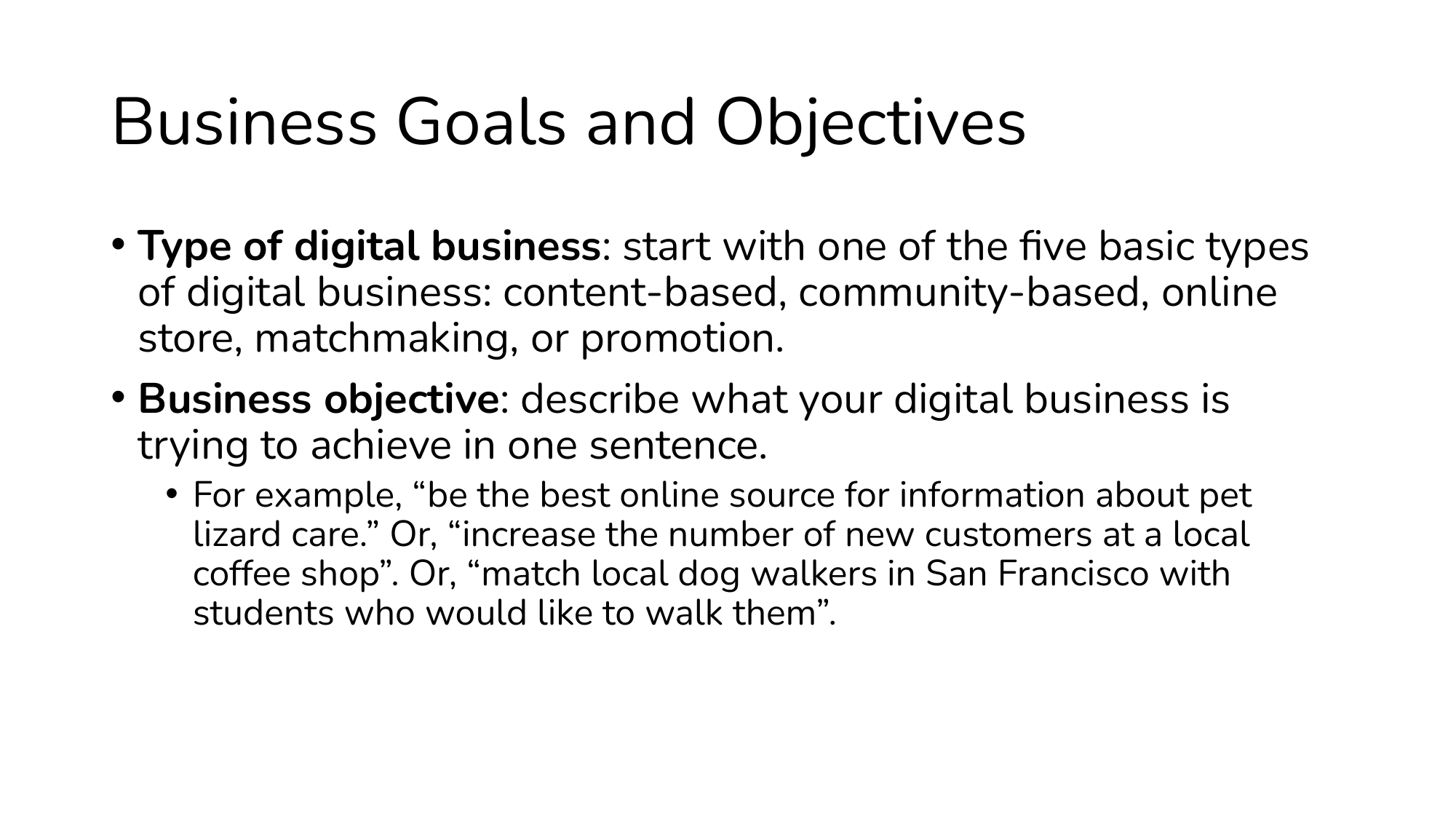

# Business Goals and Objectives
Type of digital business: start with one of the five basic types of digital business: content-based, community-based, online store, matchmaking, or promotion.
Business objective: describe what your digital business is trying to achieve in one sentence.
For example, “be the best online source for information about pet lizard care.” Or, “increase the number of new customers at a local coffee shop”. Or, “match local dog walkers in San Francisco with students who would like to walk them”.